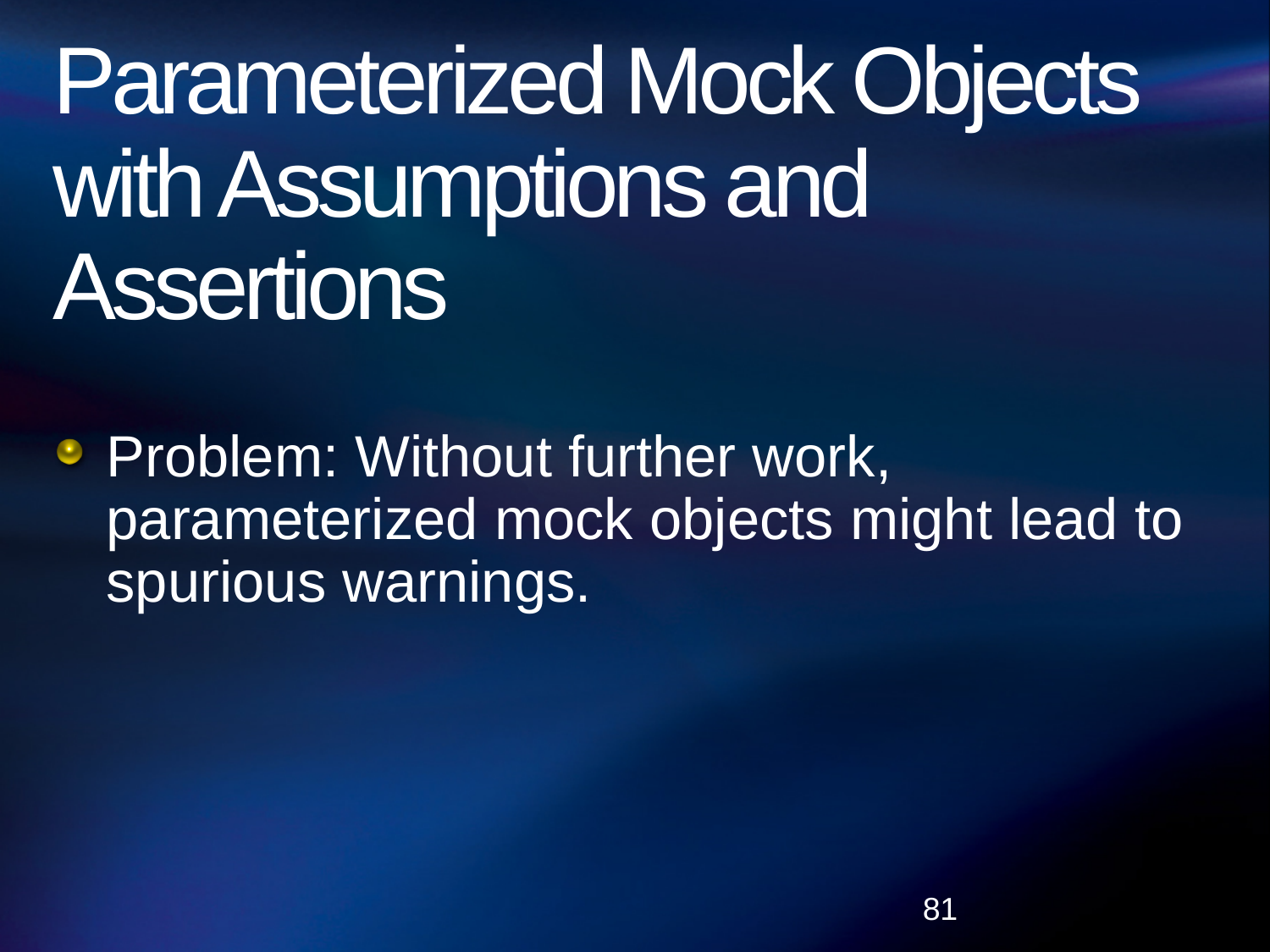

# Parameterized Mock Objects with Assumptions and Assertions

Problem: Without further work, parameterized mock objects might lead to spurious warnings.

81